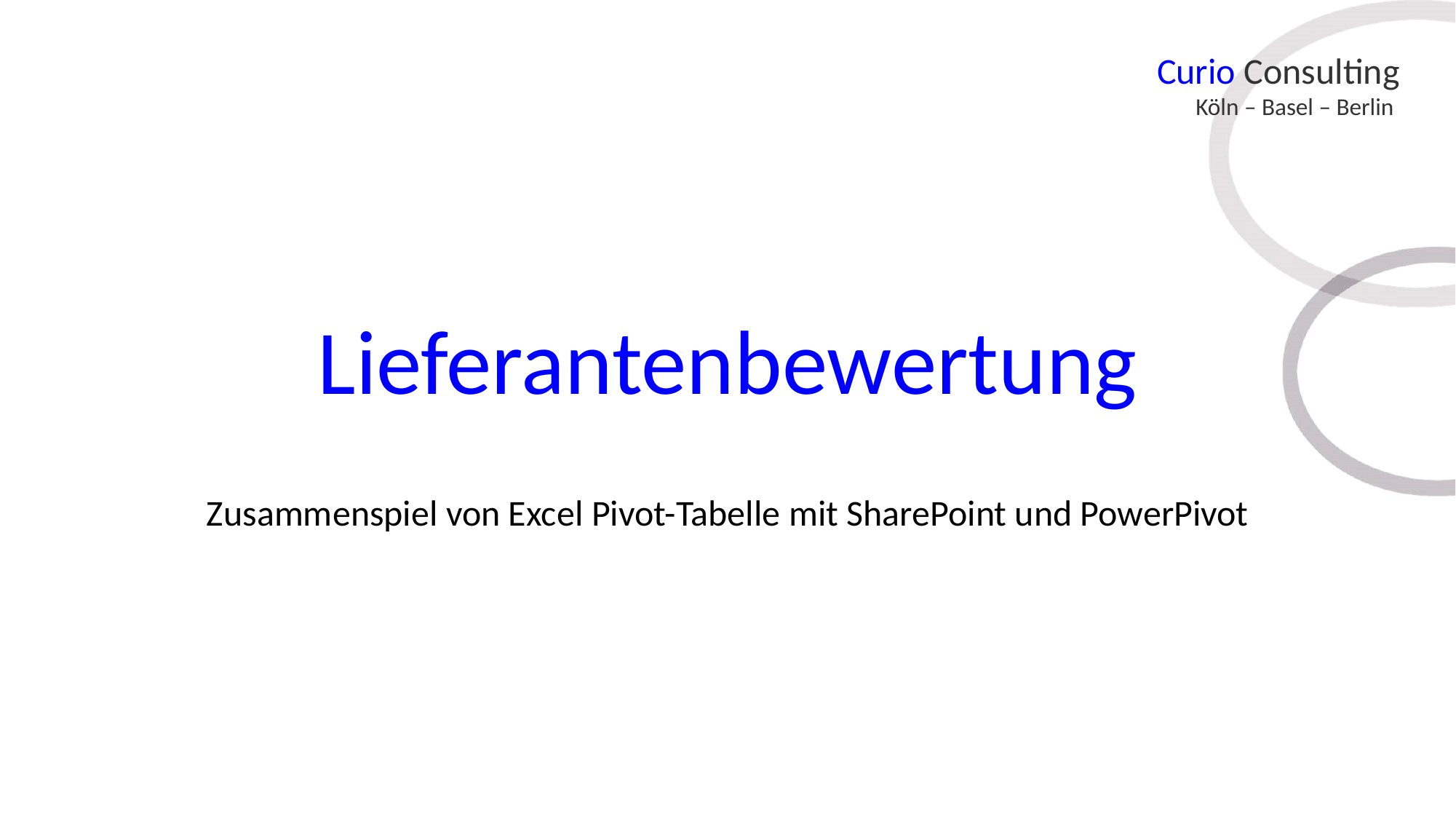

# Lieferantenbewertung

Zusammenspiel von Excel Pivot-Tabelle mit SharePoint und PowerPivot